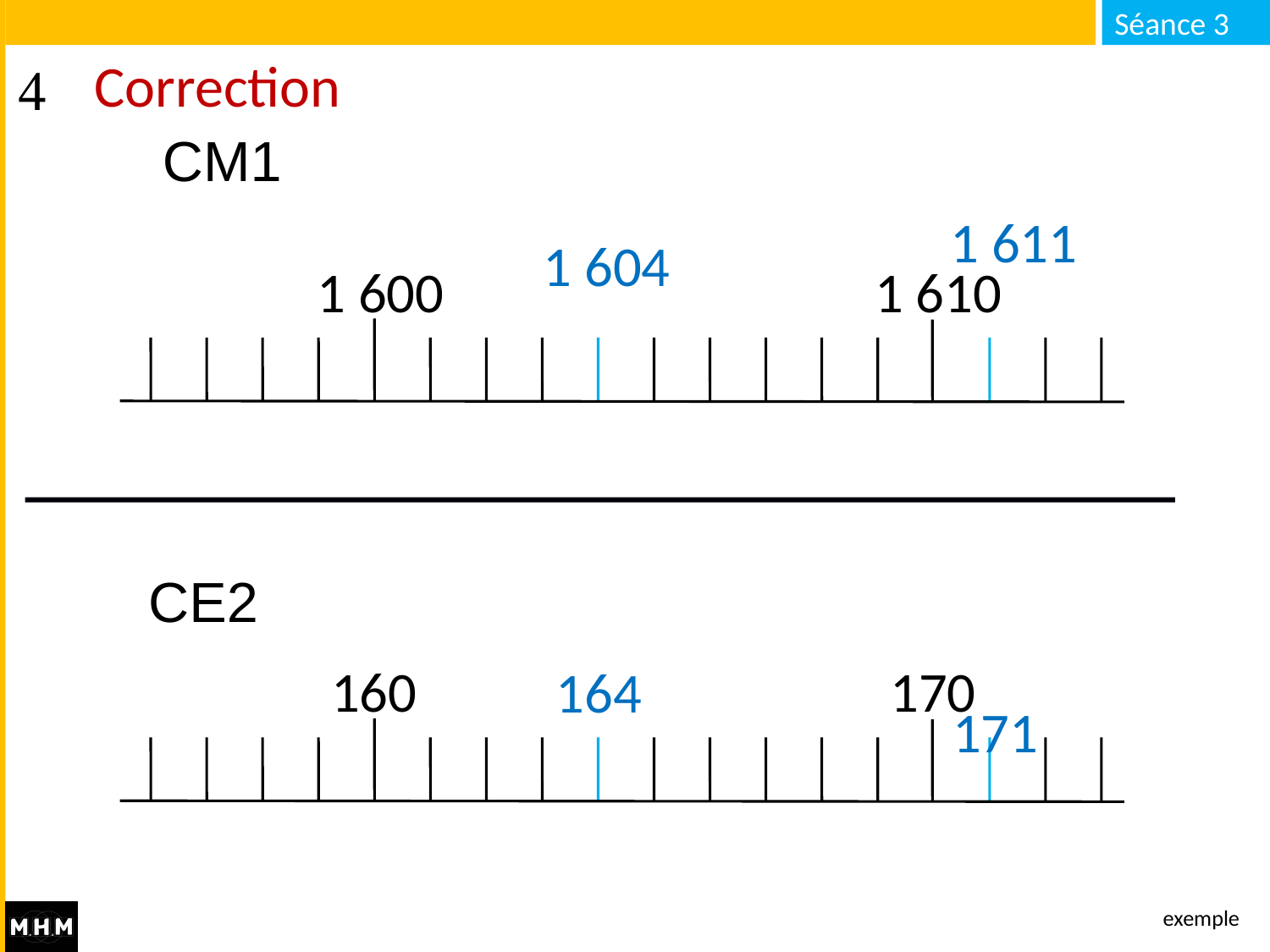

# Correction
CM1
1 611
1 604
1 600
1 610

CE2
160
170
164
171
exemple